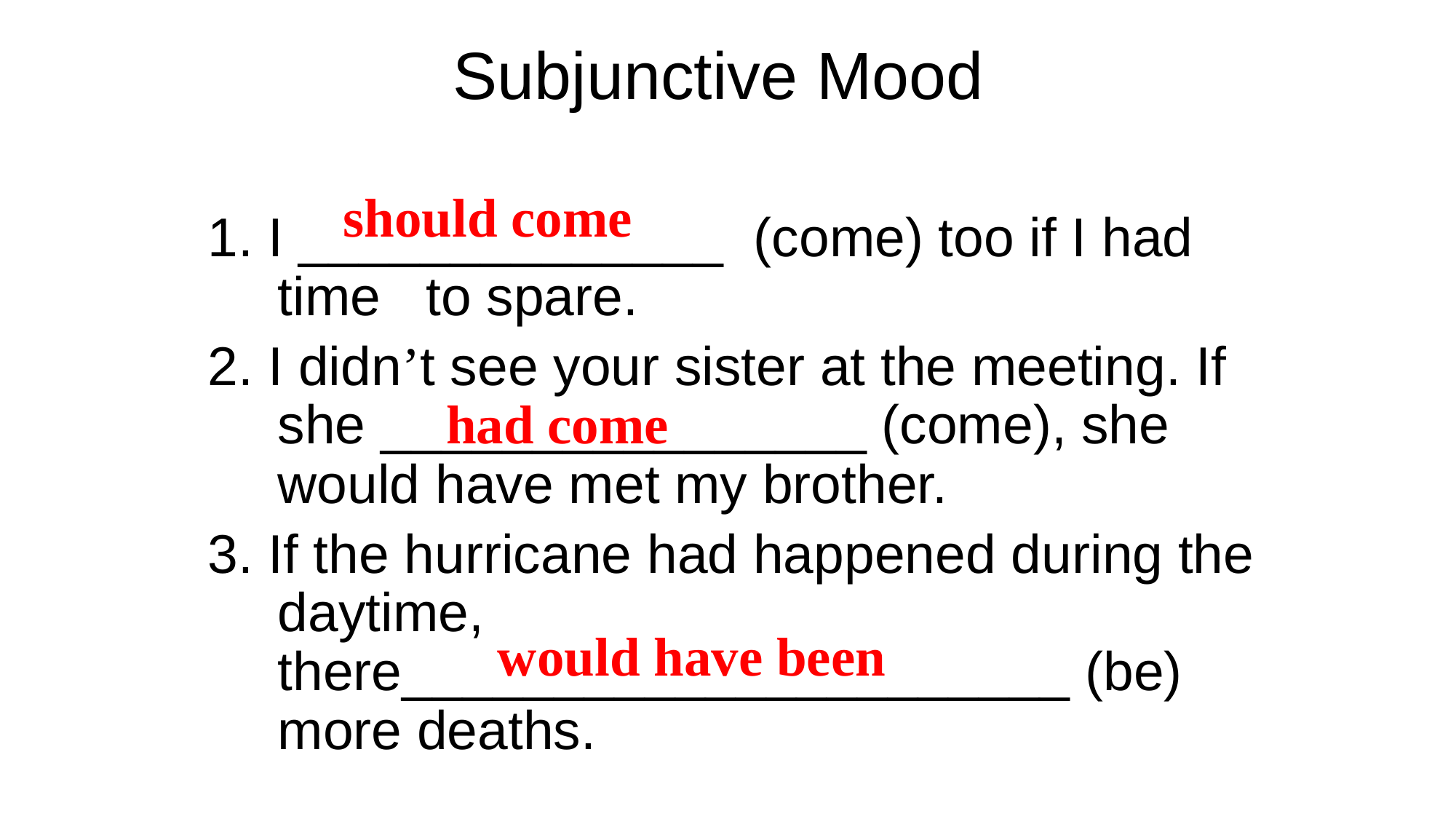

Subjunctive Mood

 1. I ______________  (come) too if I had time   to spare.
 2. I didn’t see your sister at the meeting. If  she ________________ (come), she would have met my brother.
 3. If the hurricane had happened during the daytime, there______________________ (be) more deaths.
should come
had come
would have been